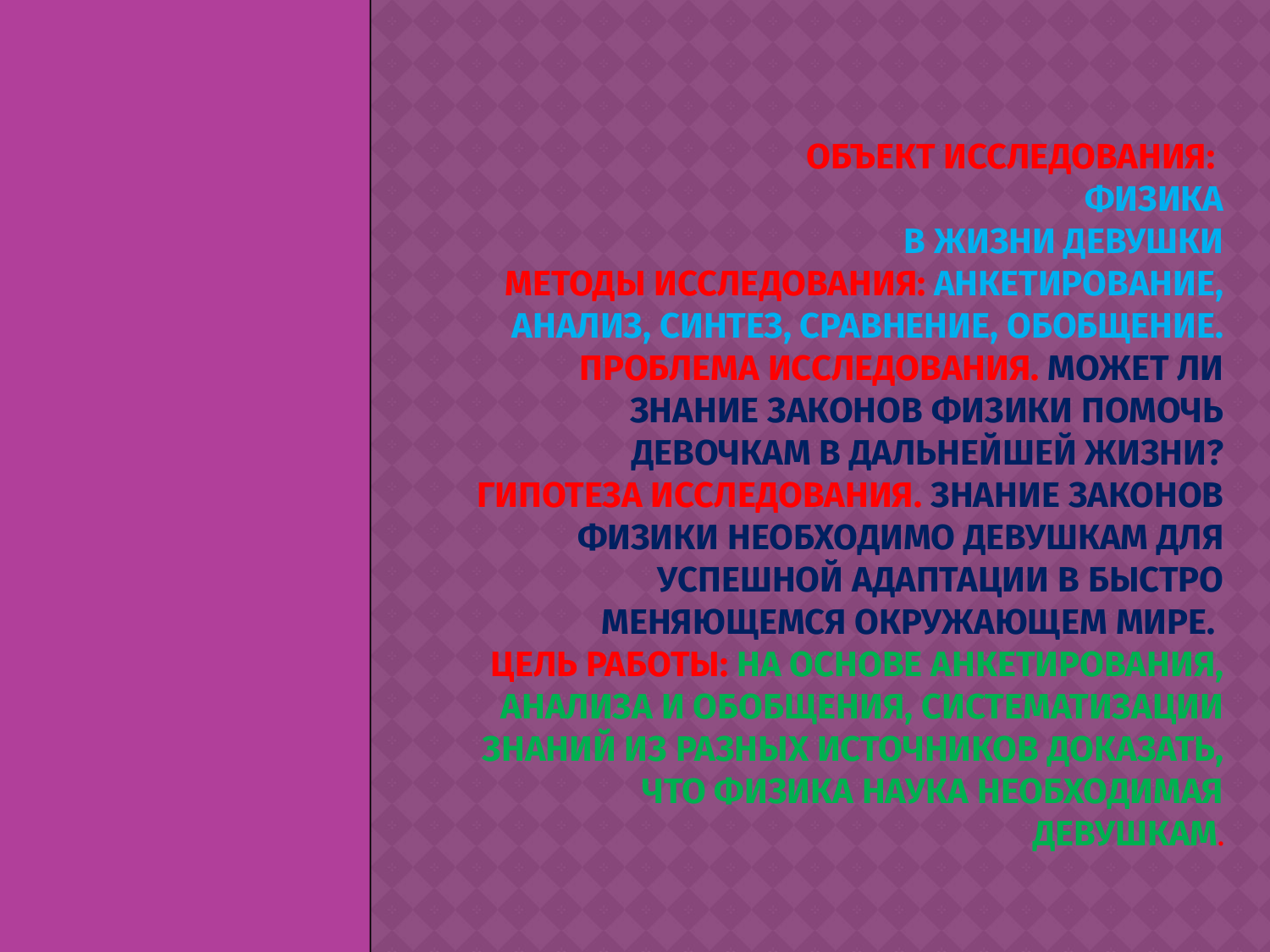

# Объект исследования: физика в жизни девушки Методы исследования: анкетирование, анализ, синтез, сравнение, обобщение. Проблема исследования. Может ли знание законов физики помочь девочкам в дальнейшей жизни? Гипотеза исследования. Знание законов физики необходимо девушкам для успешной адаптации в быстро меняющемся окружающем мире. Цель работы: На основе анкетирования, анализа и обобщения, систематизации знаний из разных источников доказать, что физика наука необходимая девушкам.